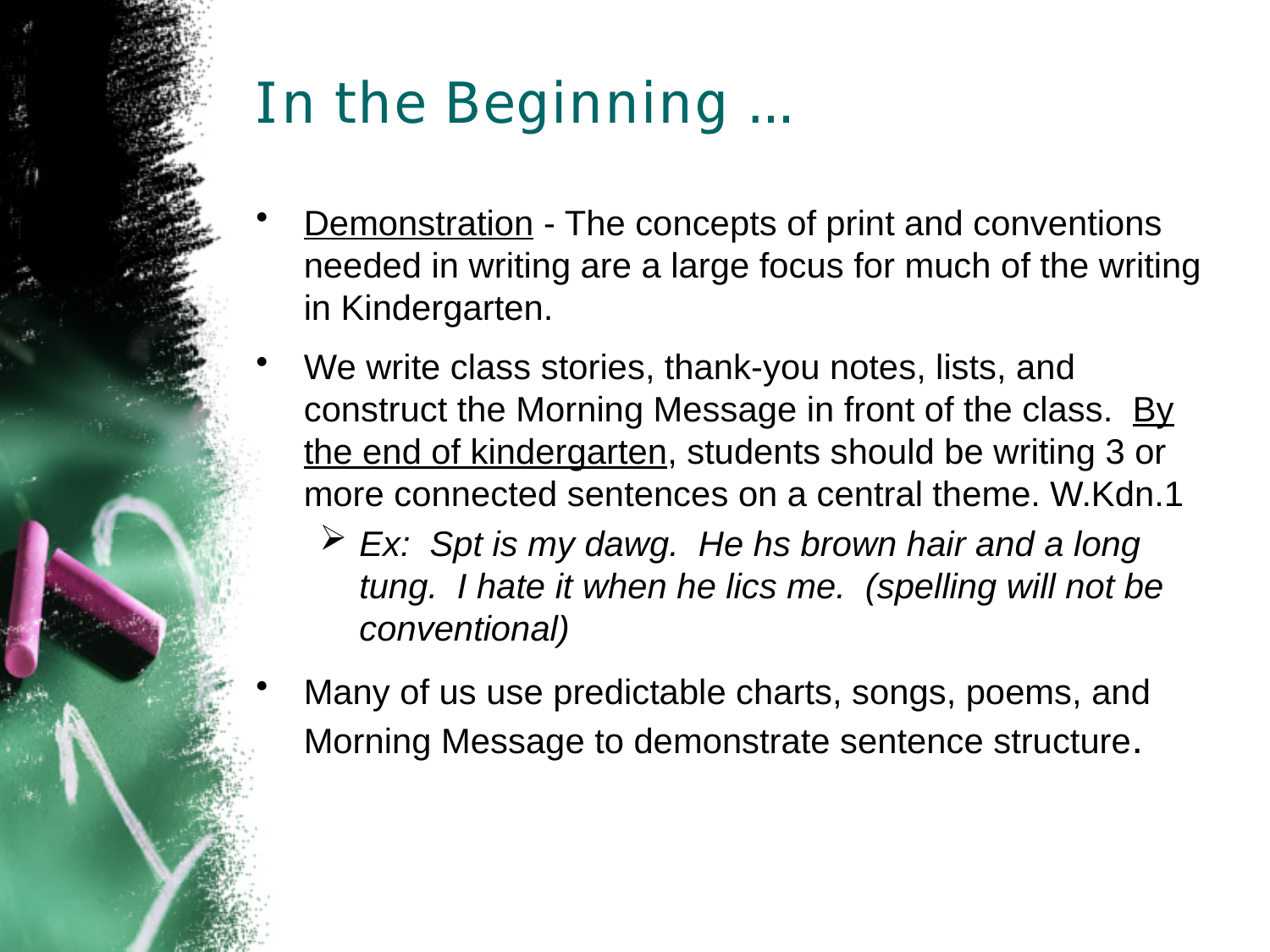

# In the Beginning …
Demonstration - The concepts of print and conventions needed in writing are a large focus for much of the writing in Kindergarten.
We write class stories, thank-you notes, lists, and construct the Morning Message in front of the class.  By the end of kindergarten, students should be writing 3 or more connected sentences on a central theme. W.Kdn.1
Ex:  Spt is my dawg.  He hs brown hair and a long tung.  I hate it when he lics me.  (spelling will not be conventional)
Many of us use predictable charts, songs, poems, and Morning Message to demonstrate sentence structure.